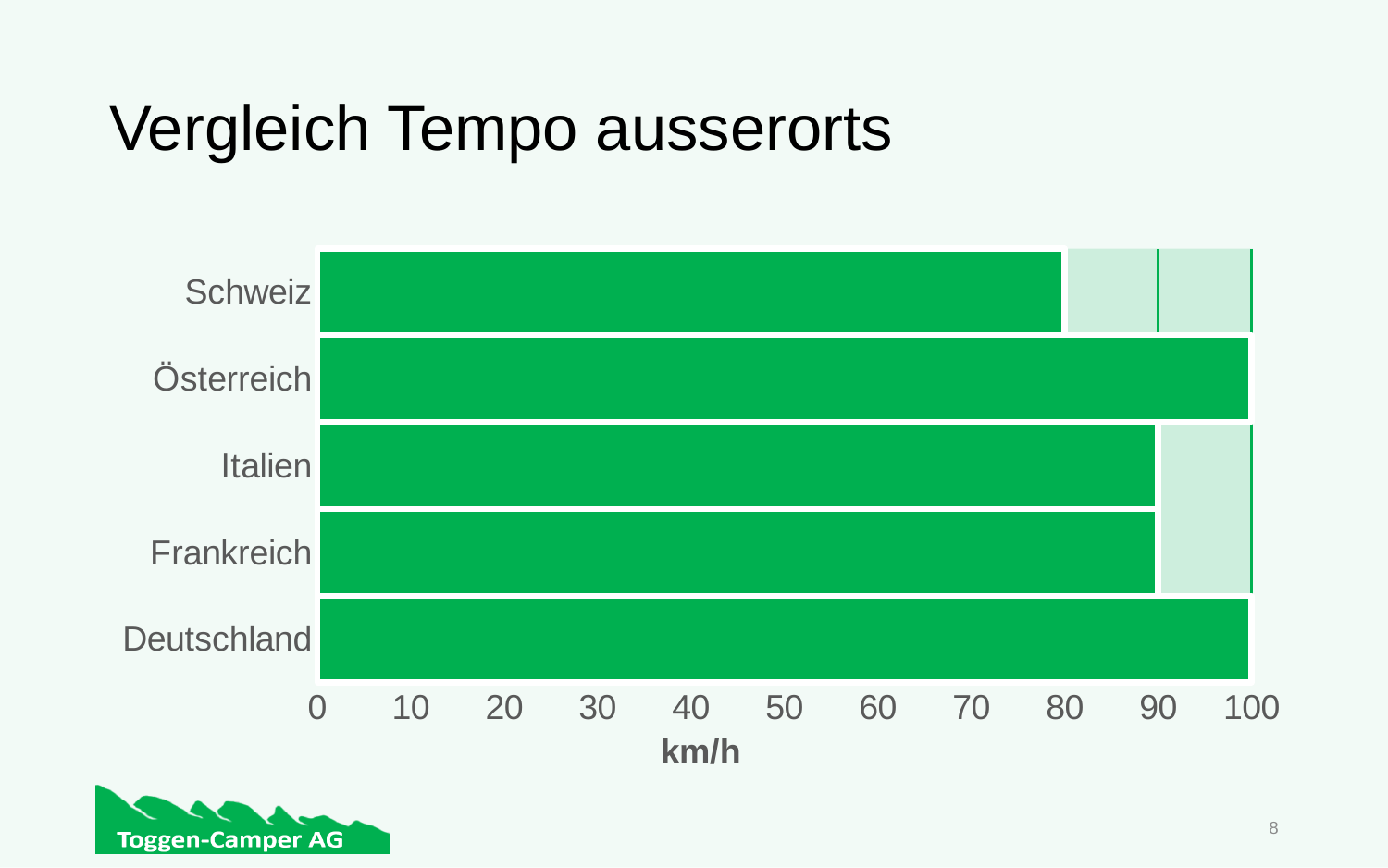

# Vergleich Tempo ausserorts

### Chart

| Category | ausserorts |
|---|---|
| Deutschland | 100.0 |
| Frankreich | 90.0 |
| Italien | 90.0 |
| Österreich | 100.0 |
| Schweiz | 80.0 |
8